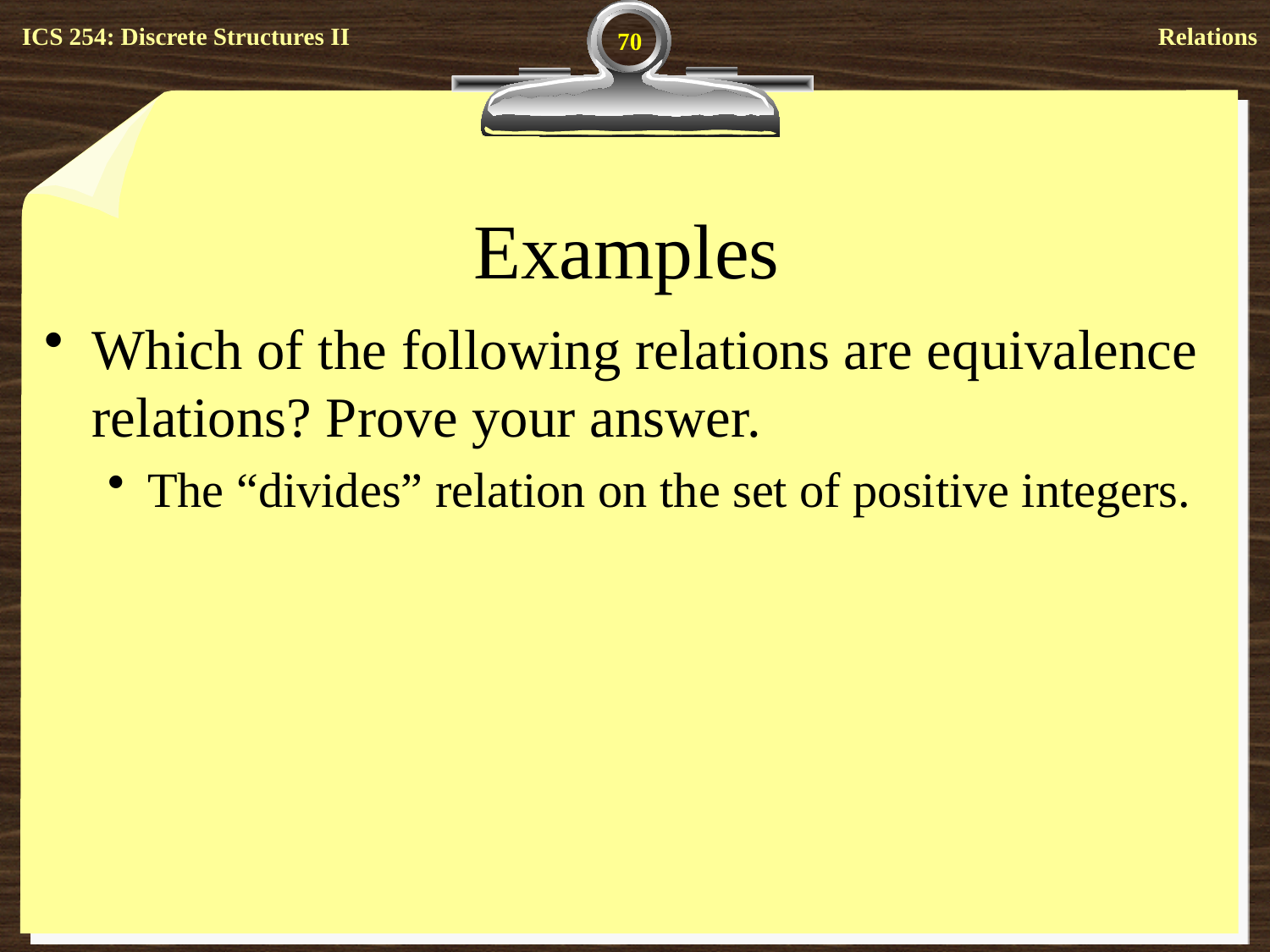

70
# Examples
Which of the following relations are equivalence relations? Prove your answer.
The “divides” relation on the set of positive integers.